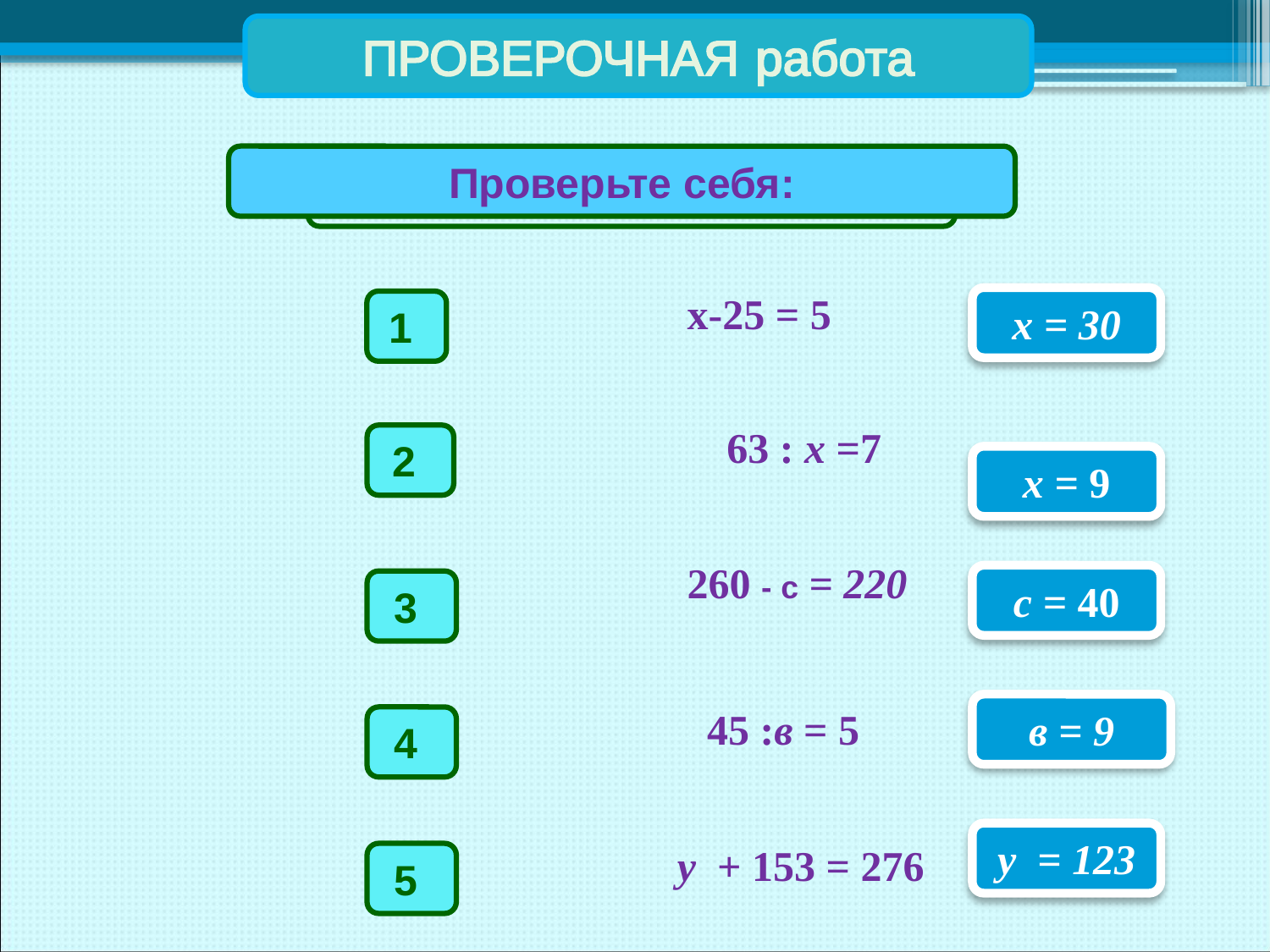

ПРОВЕРОЧНАЯ работа
Проверьте себя:
Решите уравнение.
х-25 = 5
1
х = 30

63 : x =7
2

x = 9
260 - с = 220
3
с = 40
в = 9
45 :в = 5
4

у  = 123
у  + 153 = 276
5